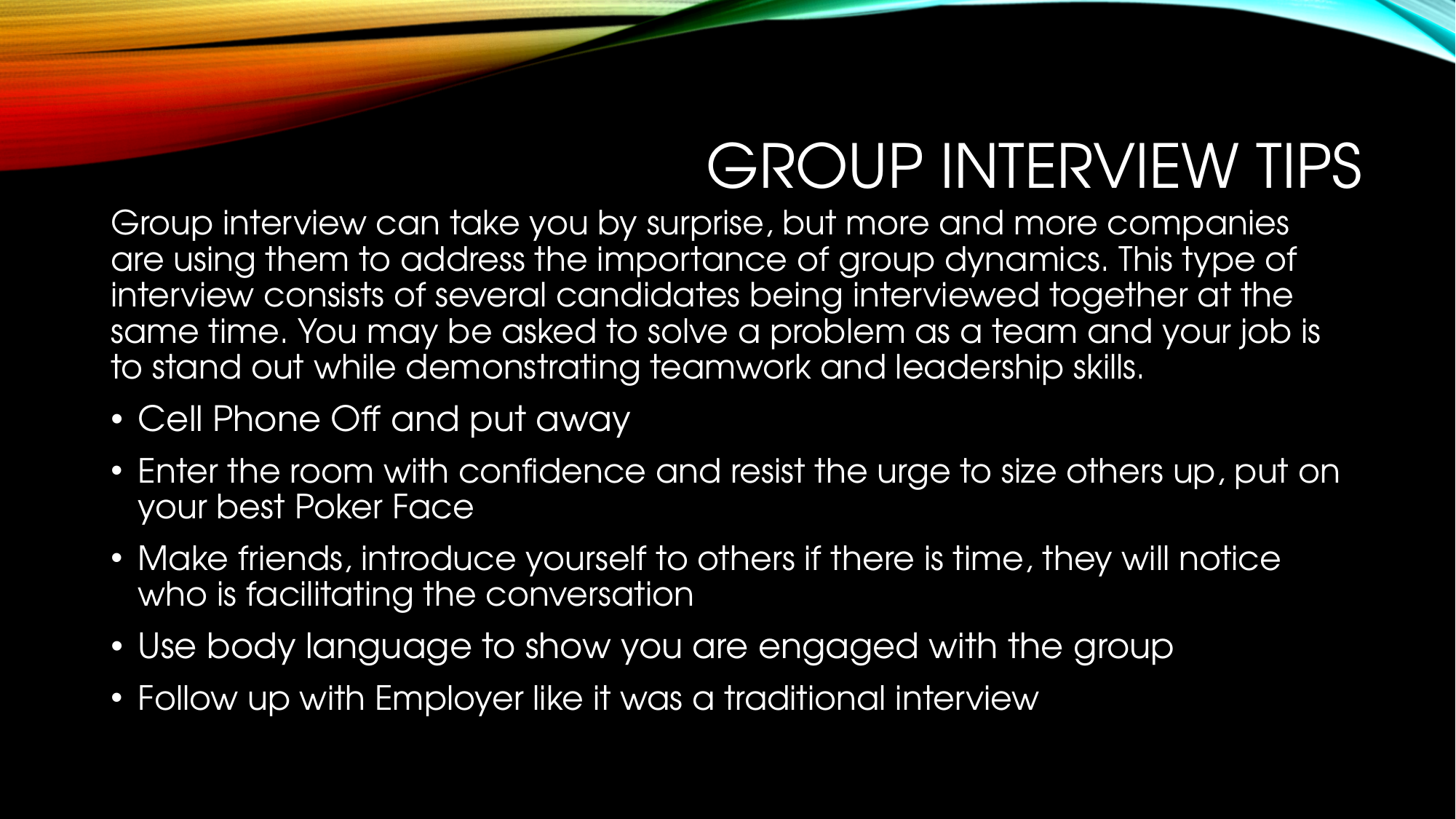

# Group Interview Tips
Group interview can take you by surprise, but more and more companies are using them to address the importance of group dynamics. This type of interview consists of several candidates being interviewed together at the same time. You may be asked to solve a problem as a team and your job is to stand out while demonstrating teamwork and leadership skills.
Cell Phone Off and put away
Enter the room with confidence and resist the urge to size others up, put on your best Poker Face
Make friends, introduce yourself to others if there is time, they will notice who is facilitating the conversation
Use body language to show you are engaged with the group
Follow up with Employer like it was a traditional interview